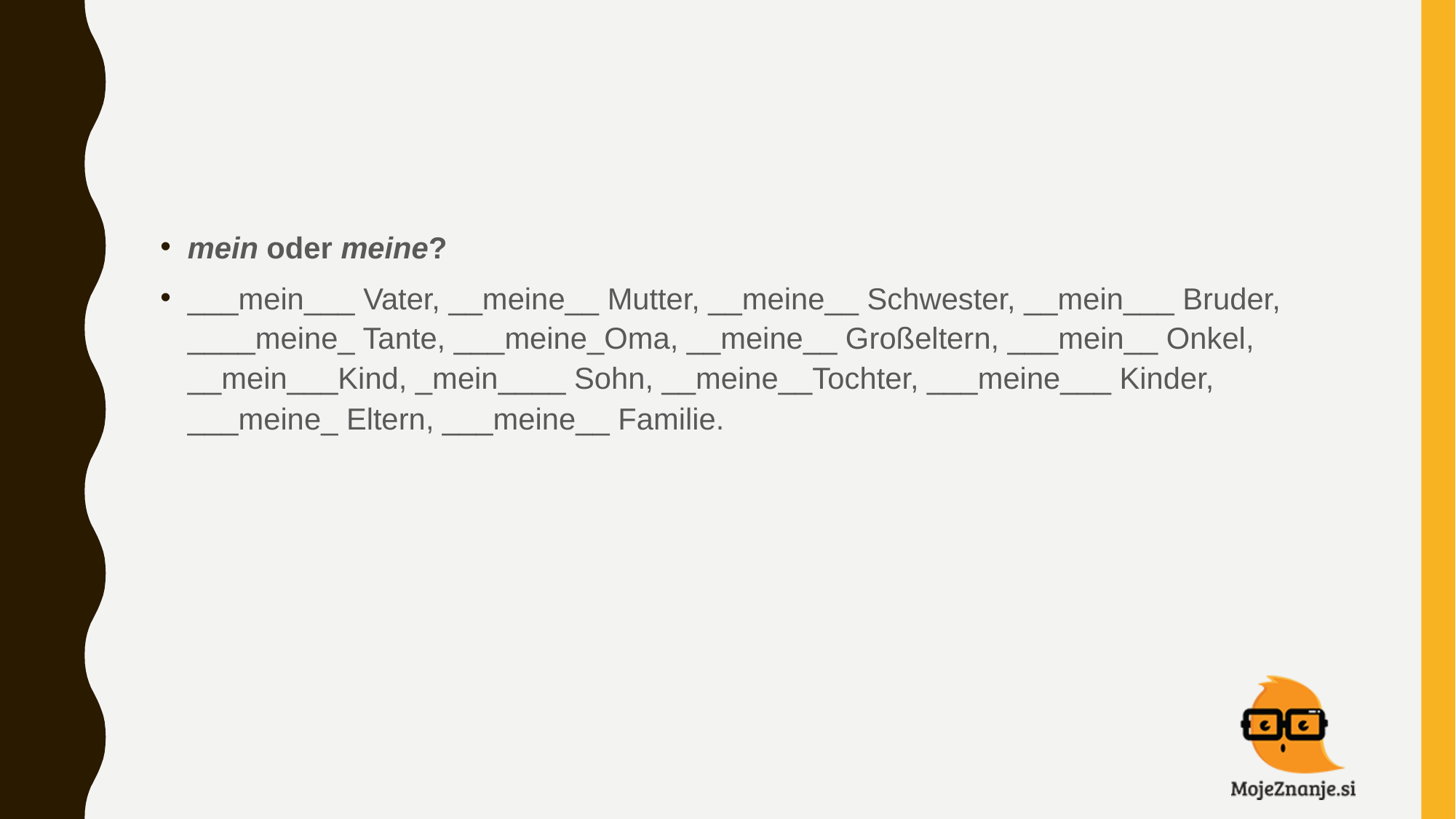

mein oder meine?
___mein___ Vater, __meine__ Mutter, __meine__ Schwester, __mein___ Bruder, ____meine_ Tante, ___meine_Oma, __meine__ Großeltern, ___mein__ Onkel, __mein___Kind, _mein____ Sohn, __meine__Tochter, ___meine___ Kinder, ___meine_ Eltern, ___meine__ Familie.